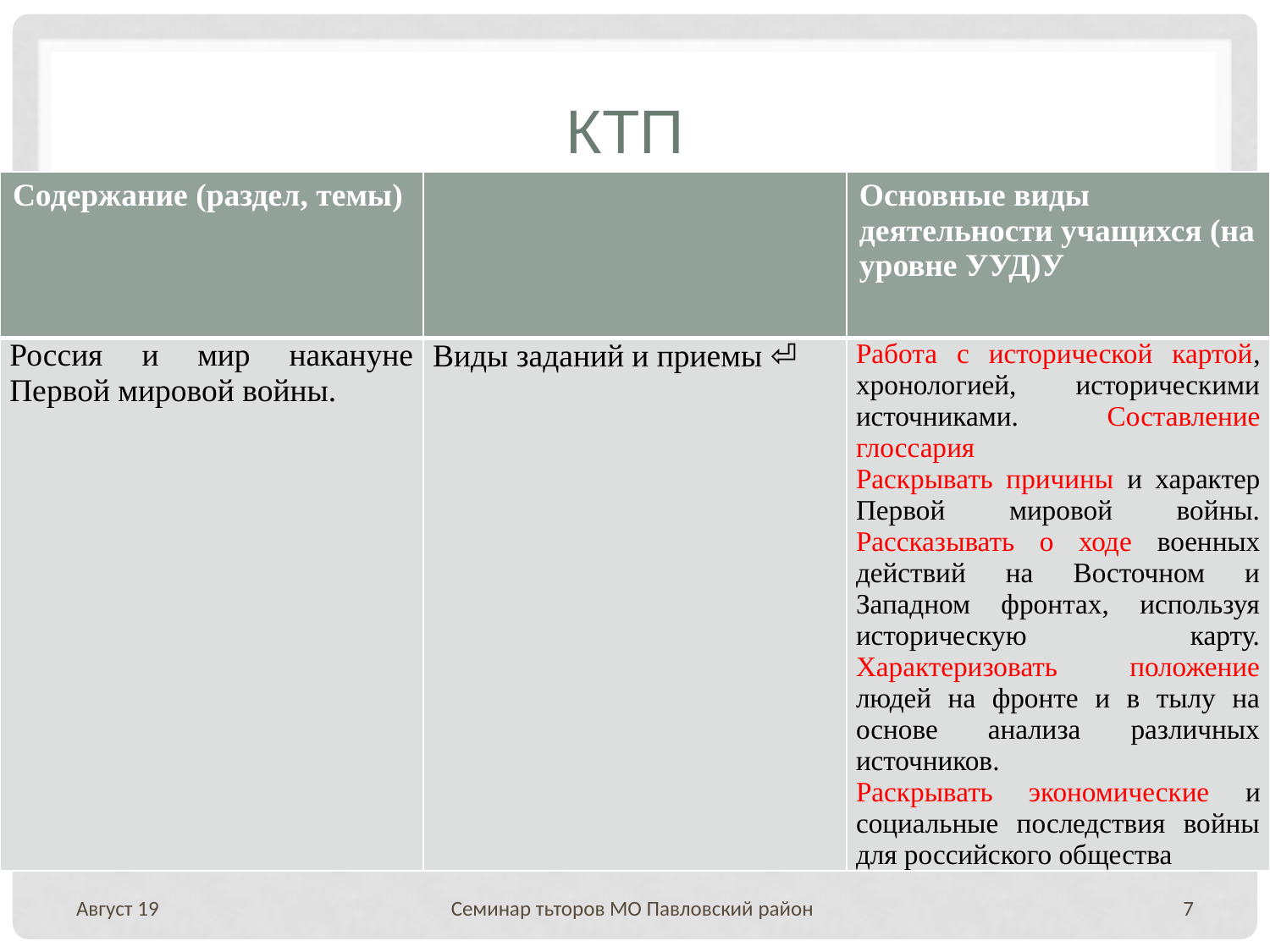

# КТП
| Содержание (раздел, темы) |  | Основные виды деятельности учащихся (на уровне УУД)У |
| --- | --- | --- |
| Россия и мир накануне Первой мировой войны. | Виды заданий и приемы ⏎ | Работа с исторической картой, хронологией, историческими источниками. Составление глоссария Раскрывать причины и характер Первой мировой войны. Рассказывать о ходе военных действий на Восточном и Западном фронтах, используя историческую карту. Характеризовать положение людей на фронте и в тылу на основе анализа различных источников. Раскрывать экономические и социальные последствия войны для российского общества |
Август 19
Семинар тьторов МО Павловский район
7